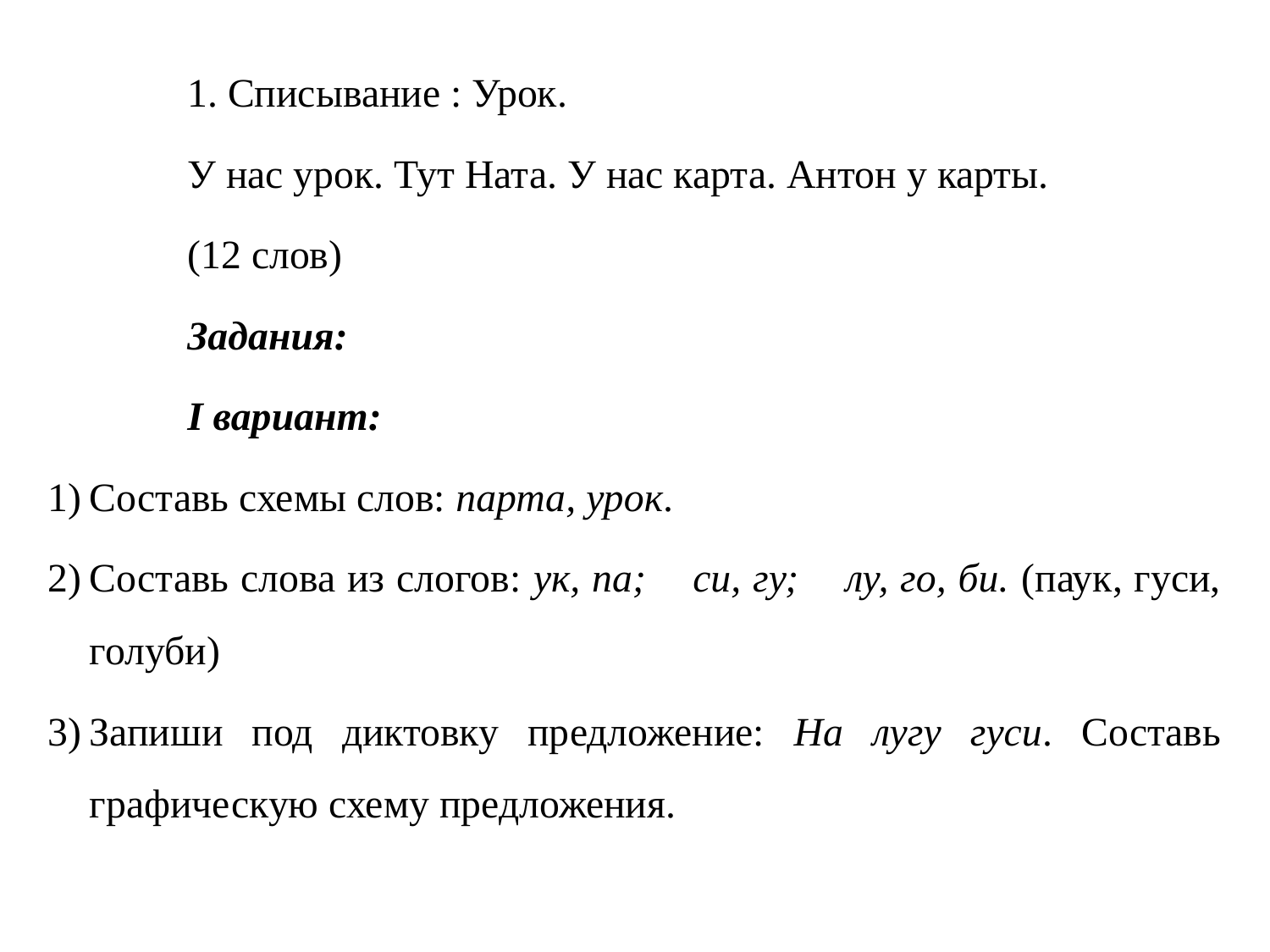

1. Списывание : Урок.
У нас урок. Тут Ната. У нас карта. Антон у карты.
(12 слов)
Задания:
I вариант:
Составь схемы слов: парта, урок.
Составь слова из слогов: ук, па;    си, гу;    лу, го, би. (паук, гуси, голуби)
Запиши под диктовку предложение: На лугу гуси. Составь графическую схему предложения.